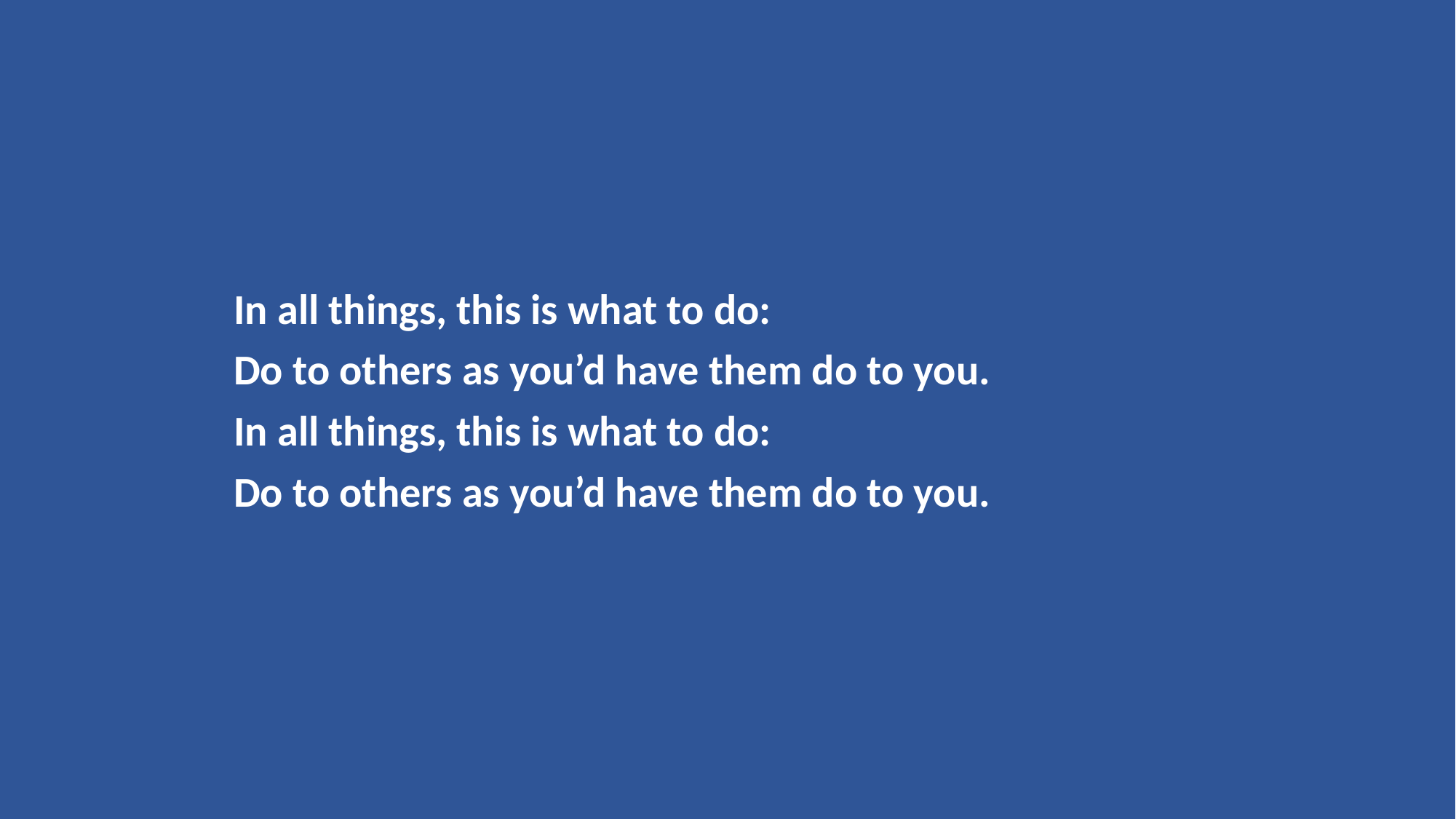

In all things, this is what to do:
Do to others as you’d have them do to you.
In all things, this is what to do:
Do to others as you’d have them do to you.